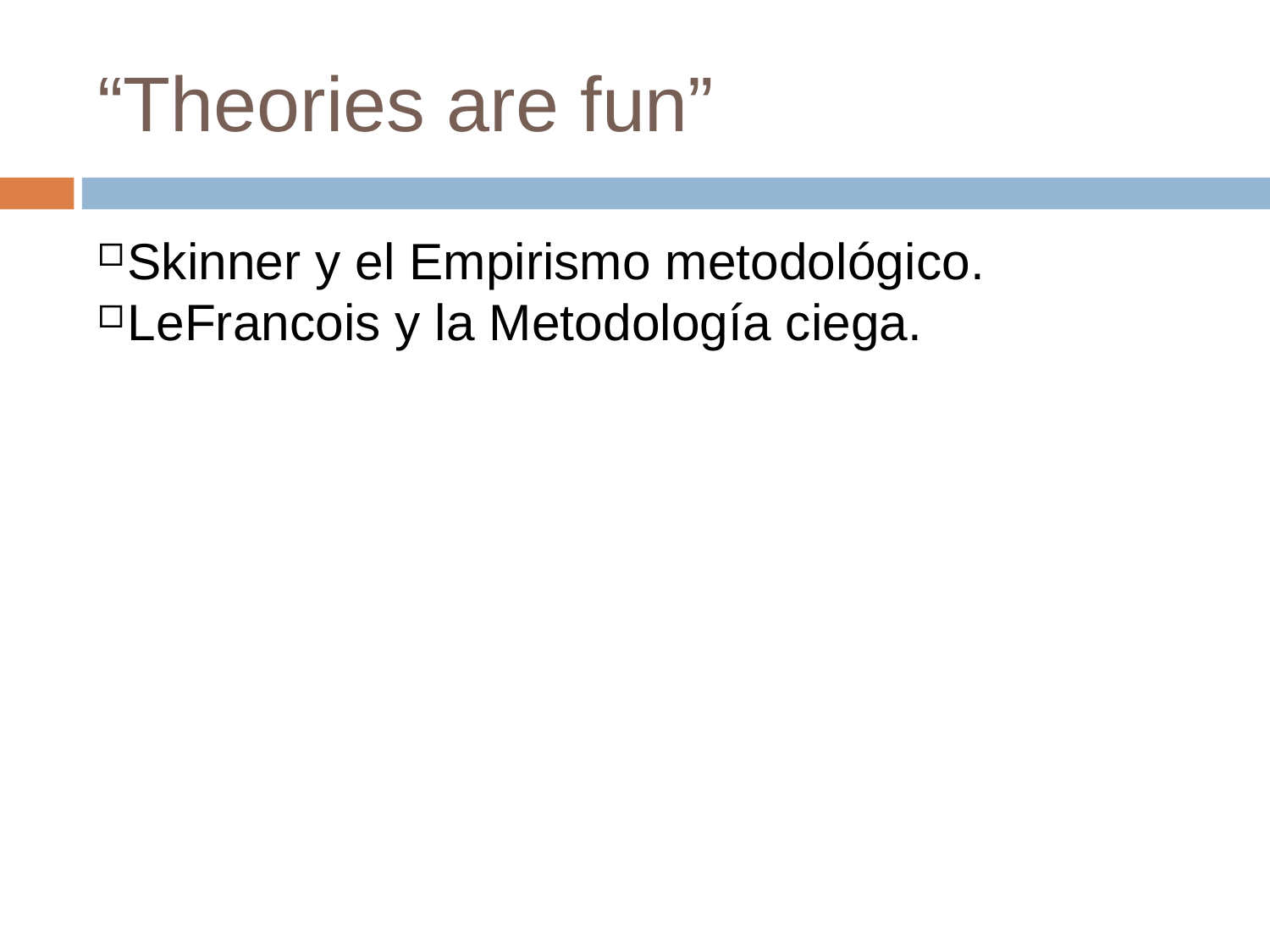

“Theories are fun”
Skinner y el Empirismo metodológico.
LeFrancois y la Metodología ciega.